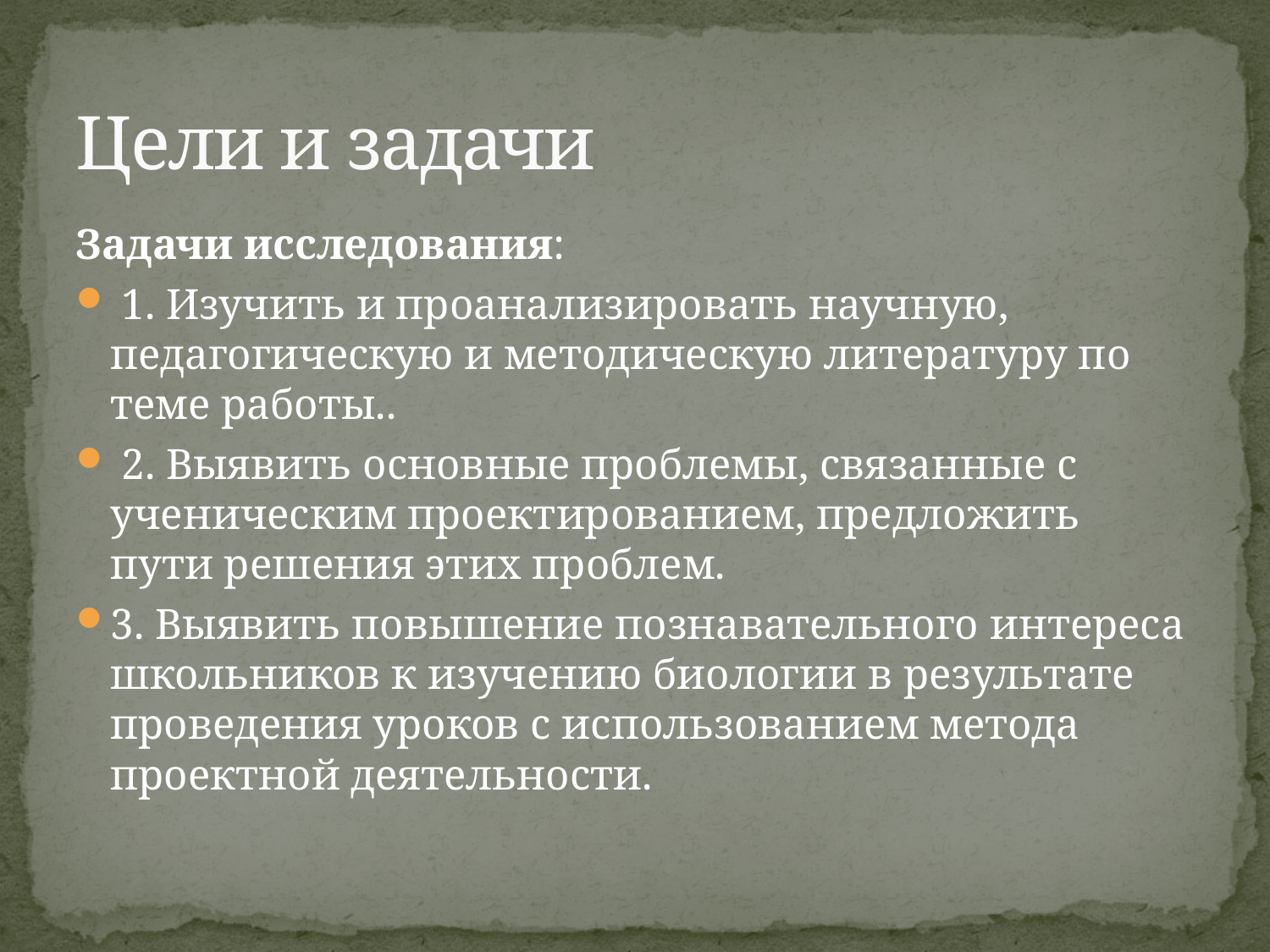

# Цели и задачи
Задачи исследования:
 1. Изучить и проанализировать научную, педагогическую и методическую литературу по теме работы..
 2. Выявить основные проблемы, связанные с ученическим проектированием, предложить пути решения этих проблем.
3. Выявить повышение познавательного интереса школьников к изучению биологии в результате проведения уроков с использованием метода проектной деятельности.